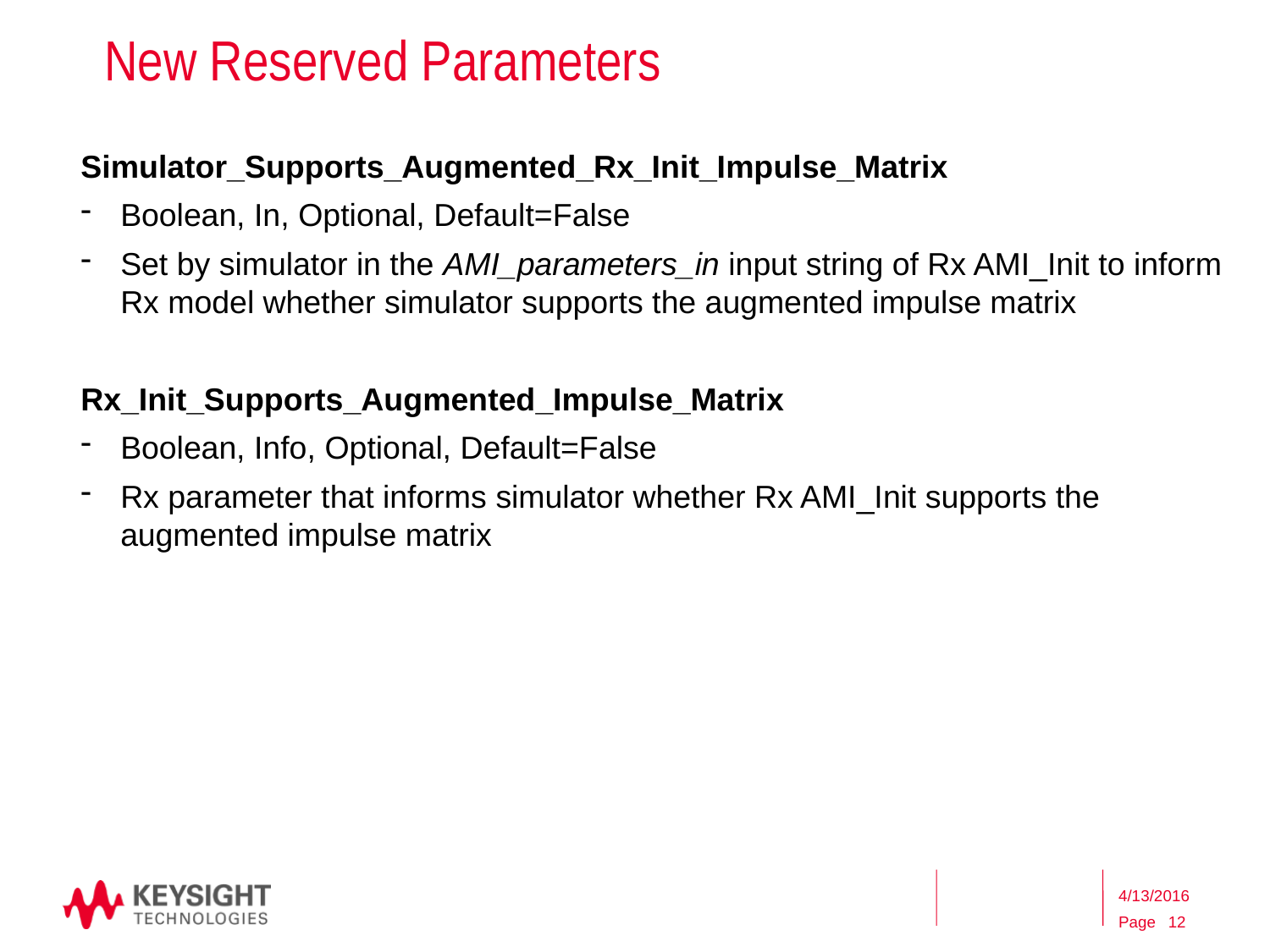

# New Reserved Parameters
Simulator_Supports_Augmented_Rx_Init_Impulse_Matrix
Boolean, In, Optional, Default=False
Set by simulator in the AMI_parameters_in input string of Rx AMI_Init to inform Rx model whether simulator supports the augmented impulse matrix

Rx_Init_Supports_Augmented_Impulse_Matrix
Boolean, Info, Optional, Default=False
Rx parameter that informs simulator whether Rx AMI_Init supports the augmented impulse matrix

4/13/2016
12